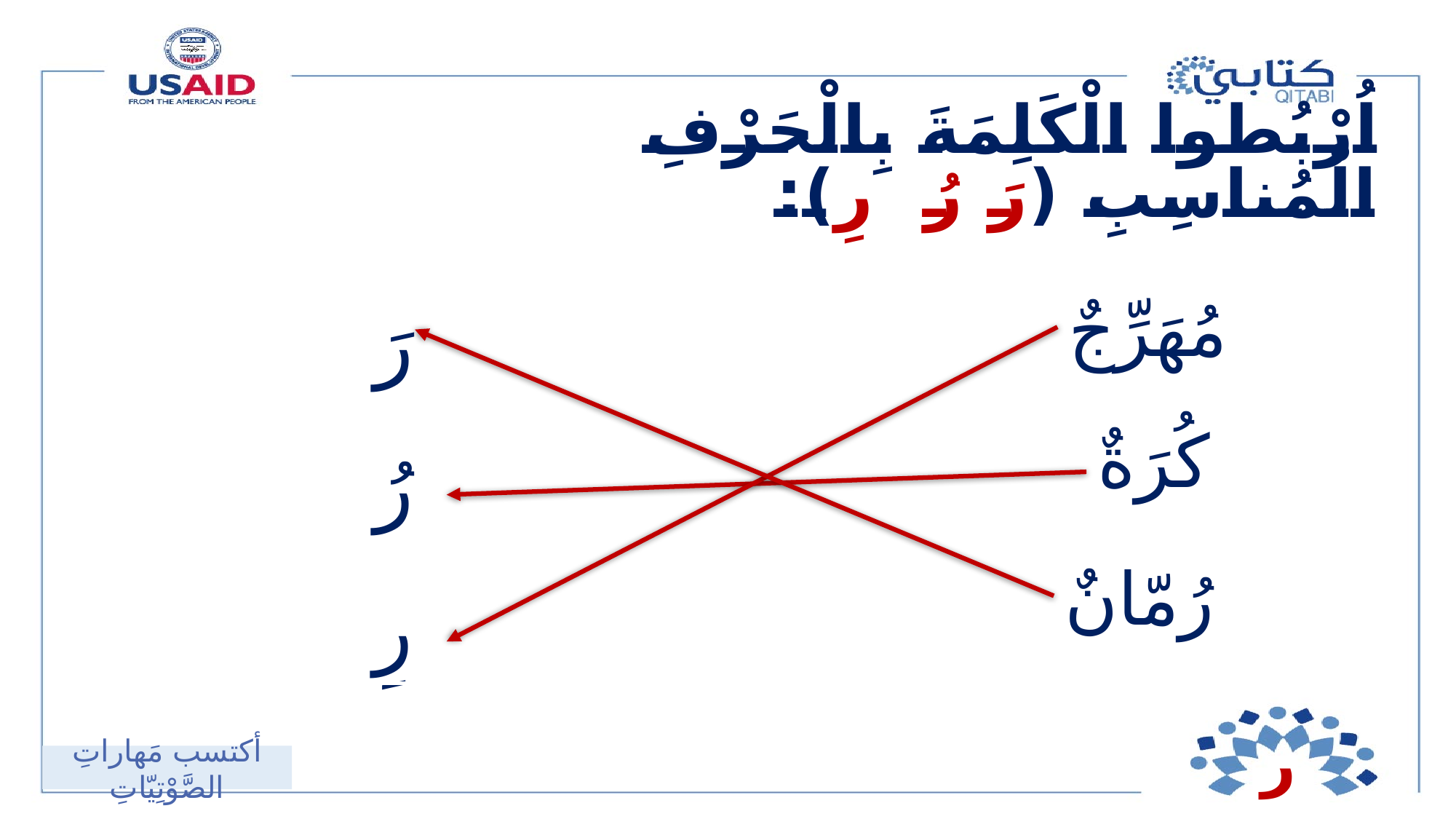

# اُرْبُطوا الْكَلِمَةَ بِالْحَرْفِ الْمُناسِبِ (رَ رُ  رِ):
| رَ رُ رِ |
| --- |
مُهَرِّجٌ
كُرَةٌ
رُمّانٌ
ر
أكتسب مَهاراتِ الصَّوْتِيّاتِ